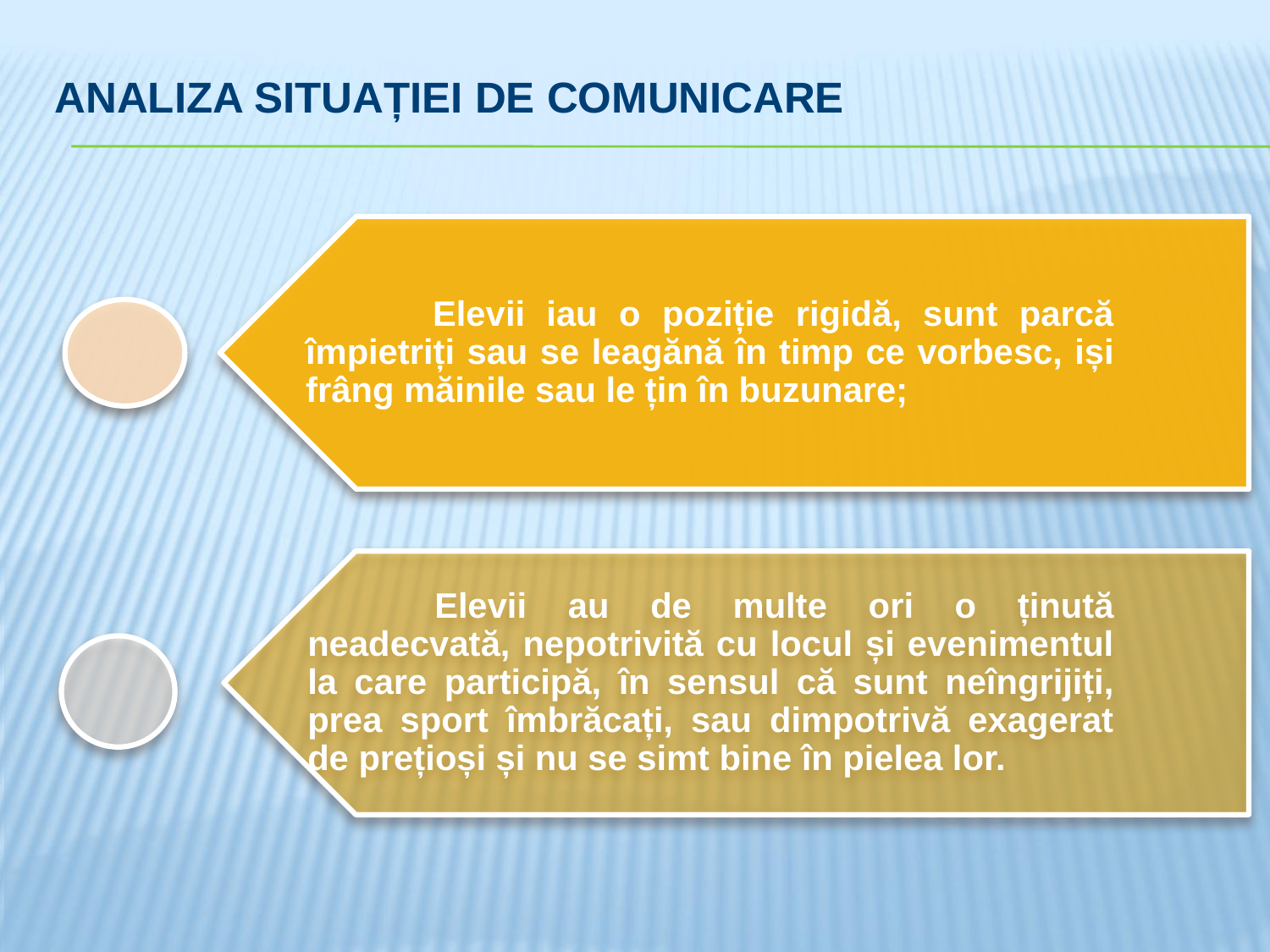

# Analiza situației de comunicare
	Elevii iau o poziție rigidă, sunt parcă împietriți sau se leagănă în timp ce vorbesc, iși frâng măinile sau le țin în buzunare;
	Elevii au de multe ori o ținută neadecvată, nepotrivită cu locul și evenimentul la care participă, în sensul că sunt neîngrijiți, prea sport îmbrăcați, sau dimpotrivă exagerat de prețioși și nu se simt bine în pielea lor.